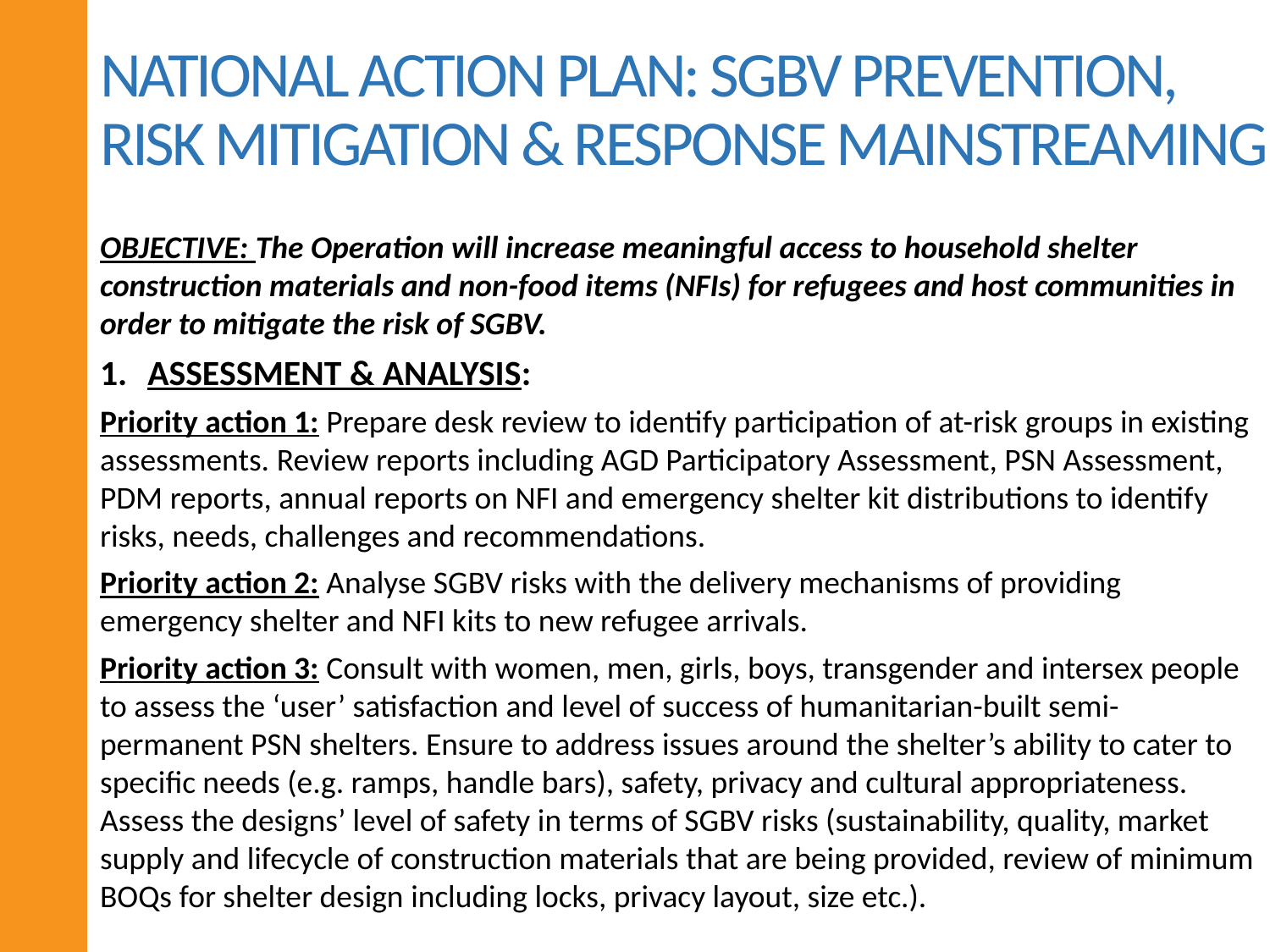

NATIONAL ACTION PLAN: SGBV PREVENTION, RISK MITIGATION & RESPONSE MAINSTREAMING
OBJECTIVE: The Operation will increase meaningful access to household shelter construction materials and non-food items (NFIs) for refugees and host communities in order to mitigate the risk of SGBV.
ASSESSMENT & ANALYSIS:
Priority action 1: Prepare desk review to identify participation of at-risk groups in existing assessments. Review reports including AGD Participatory Assessment, PSN Assessment, PDM reports, annual reports on NFI and emergency shelter kit distributions to identify risks, needs, challenges and recommendations.
Priority action 2: Analyse SGBV risks with the delivery mechanisms of providing emergency shelter and NFI kits to new refugee arrivals.
Priority action 3: Consult with women, men, girls, boys, transgender and intersex people to assess the ‘user’ satisfaction and level of success of humanitarian-built semi-permanent PSN shelters. Ensure to address issues around the shelter’s ability to cater to specific needs (e.g. ramps, handle bars), safety, privacy and cultural appropriateness. Assess the designs’ level of safety in terms of SGBV risks (sustainability, quality, market supply and lifecycle of construction materials that are being provided, review of minimum BOQs for shelter design including locks, privacy layout, size etc.).